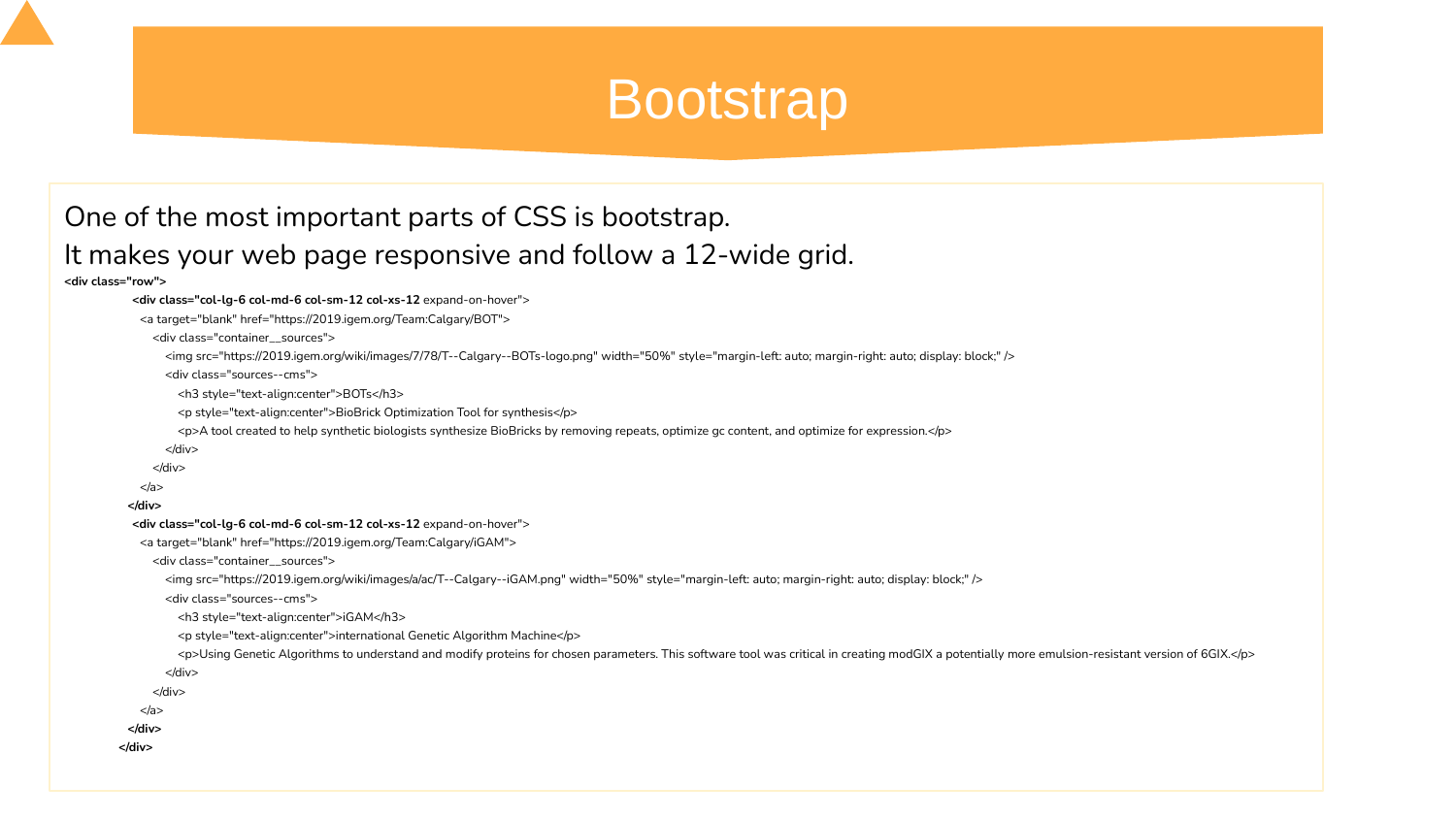

# Bootstrap
One of the most important parts of CSS is bootstrap.
It makes your web page responsive and follow a 12-wide grid.
<div class="row">
                    <div class="col-lg-6 col-md-6 col-sm-12 col-xs-12 expand-on-hover">
                        <a target="blank" href="https://2019.igem.org/Team:Calgary/BOT">
                            <div class="container__sources">
                                <img src="https://2019.igem.org/wiki/images/7/78/T--Calgary--BOTs-logo.png" width="50%" style="margin-left: auto; margin-right: auto; display: block;" />
                                <div class="sources--cms">
                                    <h3 style="text-align:center">BOTs</h3>
                                    <p style="text-align:center">BioBrick Optimization Tool for synthesis</p>
                                    <p>A tool created to help synthetic biologists synthesize BioBricks by removing repeats, optimize gc content, and optimize for expression.</p>
                                </div>
                            </div>
                        </a>
                    </div>
                    <div class="col-lg-6 col-md-6 col-sm-12 col-xs-12 expand-on-hover">
                        <a target="blank" href="https://2019.igem.org/Team:Calgary/iGAM">
                            <div class="container__sources">
                                <img src="https://2019.igem.org/wiki/images/a/ac/T--Calgary--iGAM.png" width="50%" style="margin-left: auto; margin-right: auto; display: block;" />
                                <div class="sources--cms">
                                    <h3 style="text-align:center">iGAM</h3>
                                    <p style="text-align:center">international Genetic Algorithm Machine</p>
                                    <p>Using Genetic Algorithms to understand and modify proteins for chosen parameters. This software tool was critical in creating modGIX a potentially more emulsion-resistant version of 6GIX.</p>
                                </div>
                            </div>
                        </a>
                    </div>
                </div>